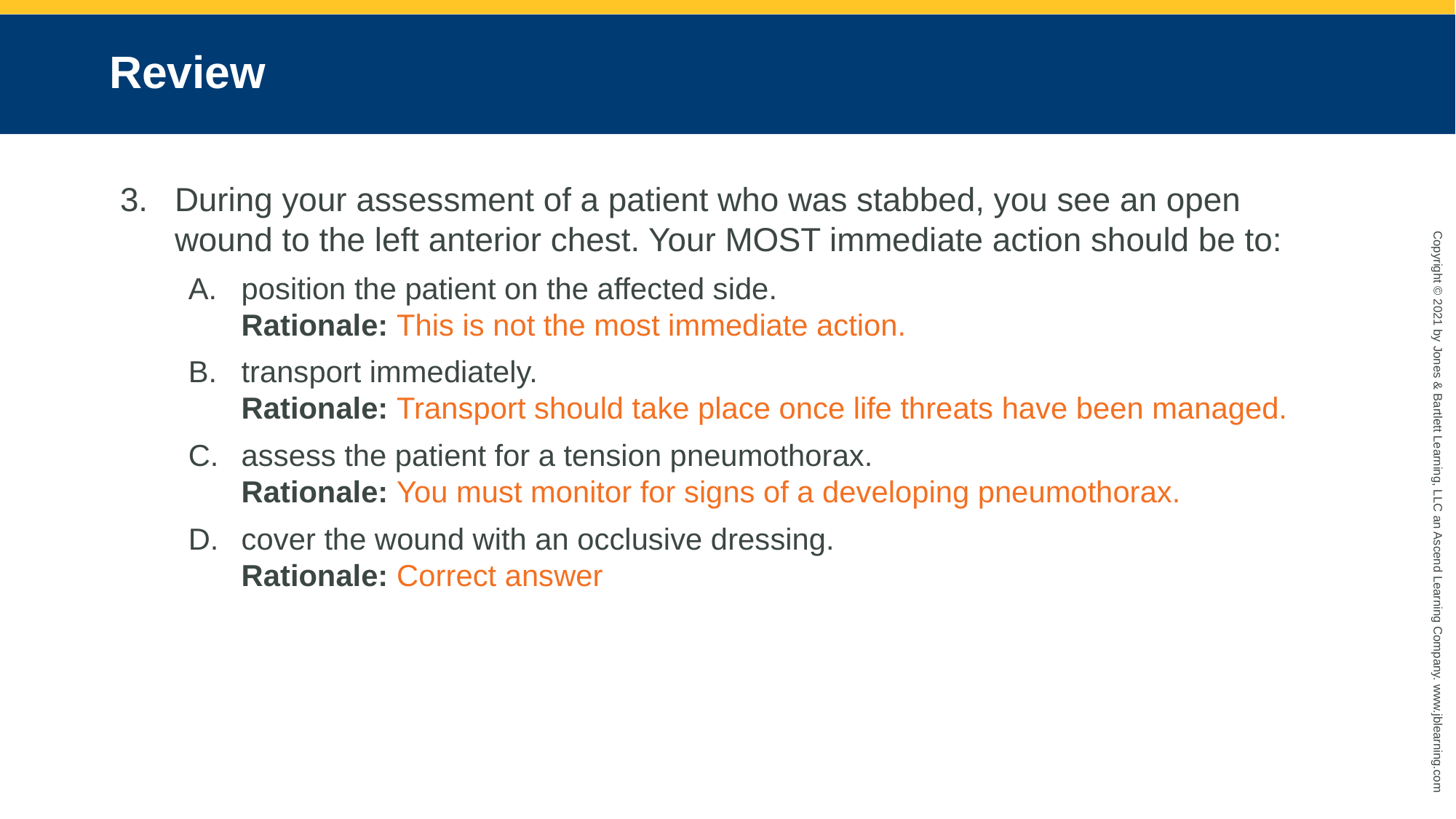

# Review
During your assessment of a patient who was stabbed, you see an open wound to the left anterior chest. Your MOST immediate action should be to:
position the patient on the affected side.
Rationale: This is not the most immediate action.
transport immediately.
Rationale: Transport should take place once life threats have been managed.
assess the patient for a tension pneumothorax.
Rationale: You must monitor for signs of a developing pneumothorax.
cover the wound with an occlusive dressing.
Rationale: Correct answer